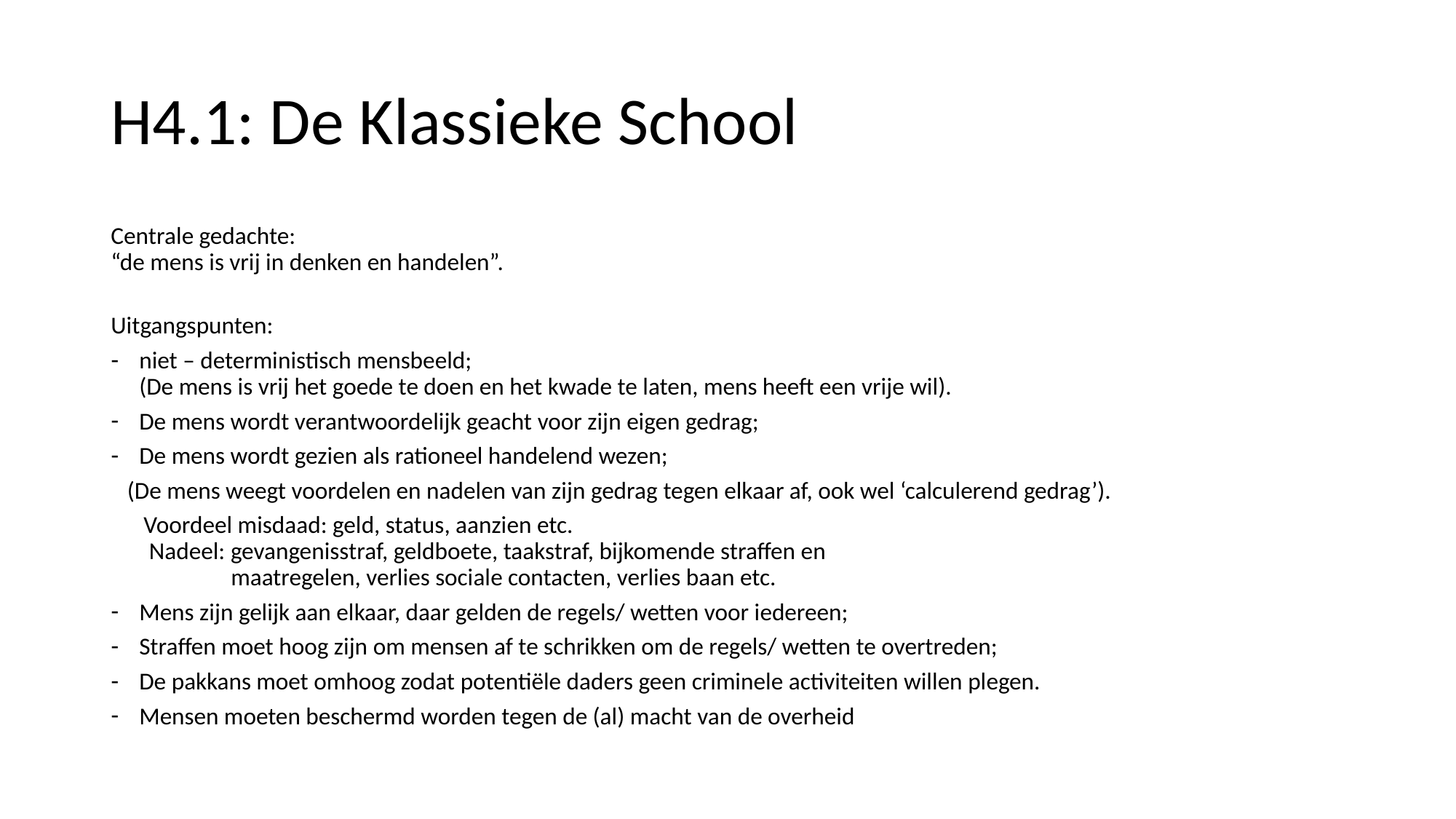

# H4.1: De Klassieke School
Centrale gedachte:
“de mens is vrij in denken en handelen”.
Uitgangspunten:
niet – deterministisch mensbeeld;
(De mens is vrij het goede te doen en het kwade te laten, mens heeft een vrije wil).
De mens wordt verantwoordelijk geacht voor zijn eigen gedrag;
De mens wordt gezien als rationeel handelend wezen;
   (De mens weegt voordelen en nadelen van zijn gedrag tegen elkaar af, ook wel ‘calculerend gedrag’).
      Voordeel misdaad: geld, status, aanzien etc.
       Nadeel: gevangenisstraf, geldboete, taakstraf, bijkomende straffen en
                      maatregelen, verlies sociale contacten, verlies baan etc.
Mens zijn gelijk aan elkaar, daar gelden de regels/ wetten voor iedereen;
Straffen moet hoog zijn om mensen af te schrikken om de regels/ wetten te overtreden;
De pakkans moet omhoog zodat potentiële daders geen criminele activiteiten willen plegen.
Mensen moeten beschermd worden tegen de (al) macht van de overheid